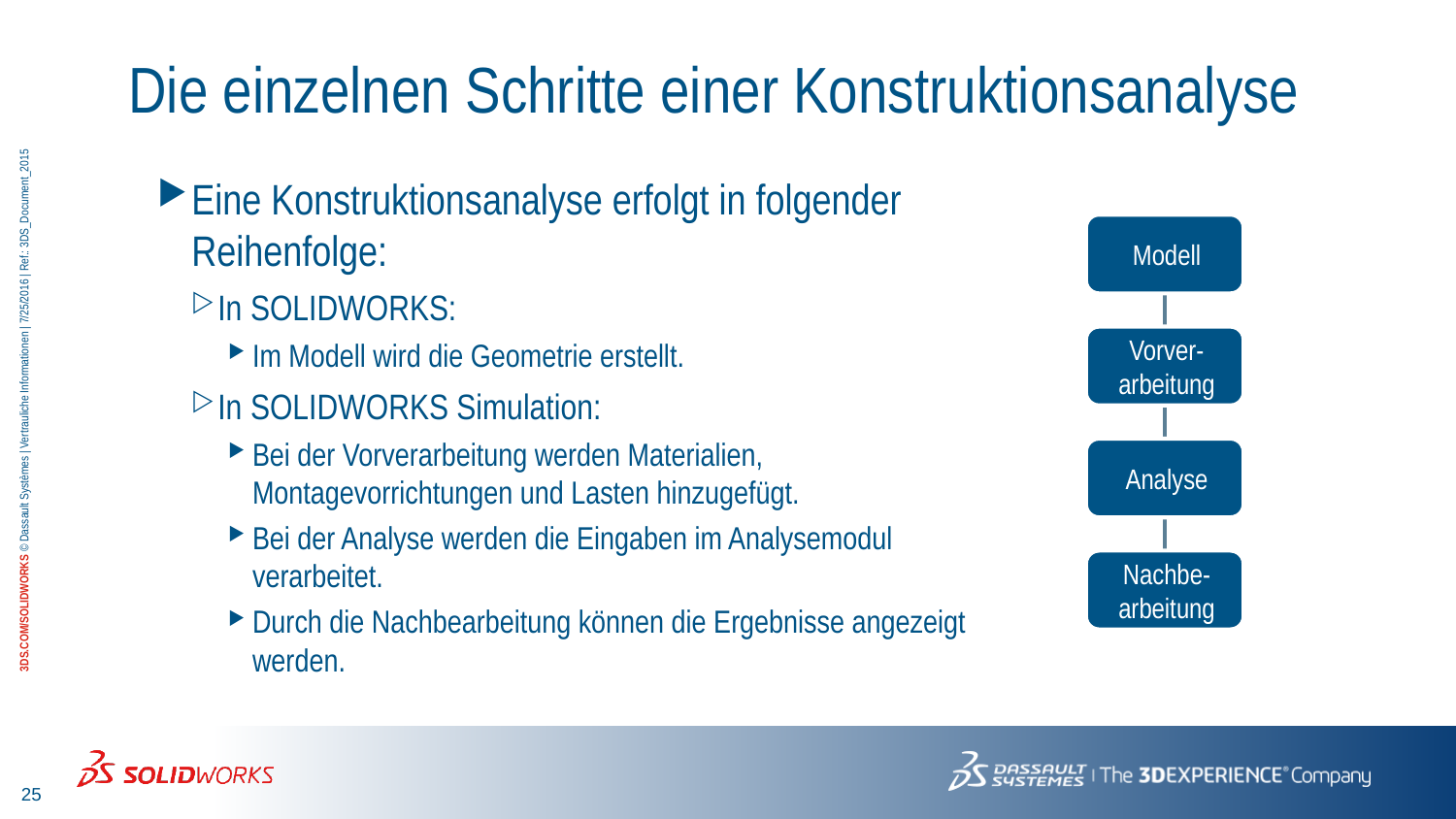

# Die einzelnen Schritte einer Konstruktionsanalyse
Eine Konstruktionsanalyse erfolgt in folgender Reihenfolge:
In SOLIDWORKS:
Im Modell wird die Geometrie erstellt.
In SOLIDWORKS Simulation:
Bei der Vorverarbeitung werden Materialien, Montagevorrichtungen und Lasten hinzugefügt.
Bei der Analyse werden die Eingaben im Analysemodul verarbeitet.
Durch die Nachbearbeitung können die Ergebnisse angezeigt werden.
Modell
Vorver-arbeitung
Analyse
Nachbe-arbeitung